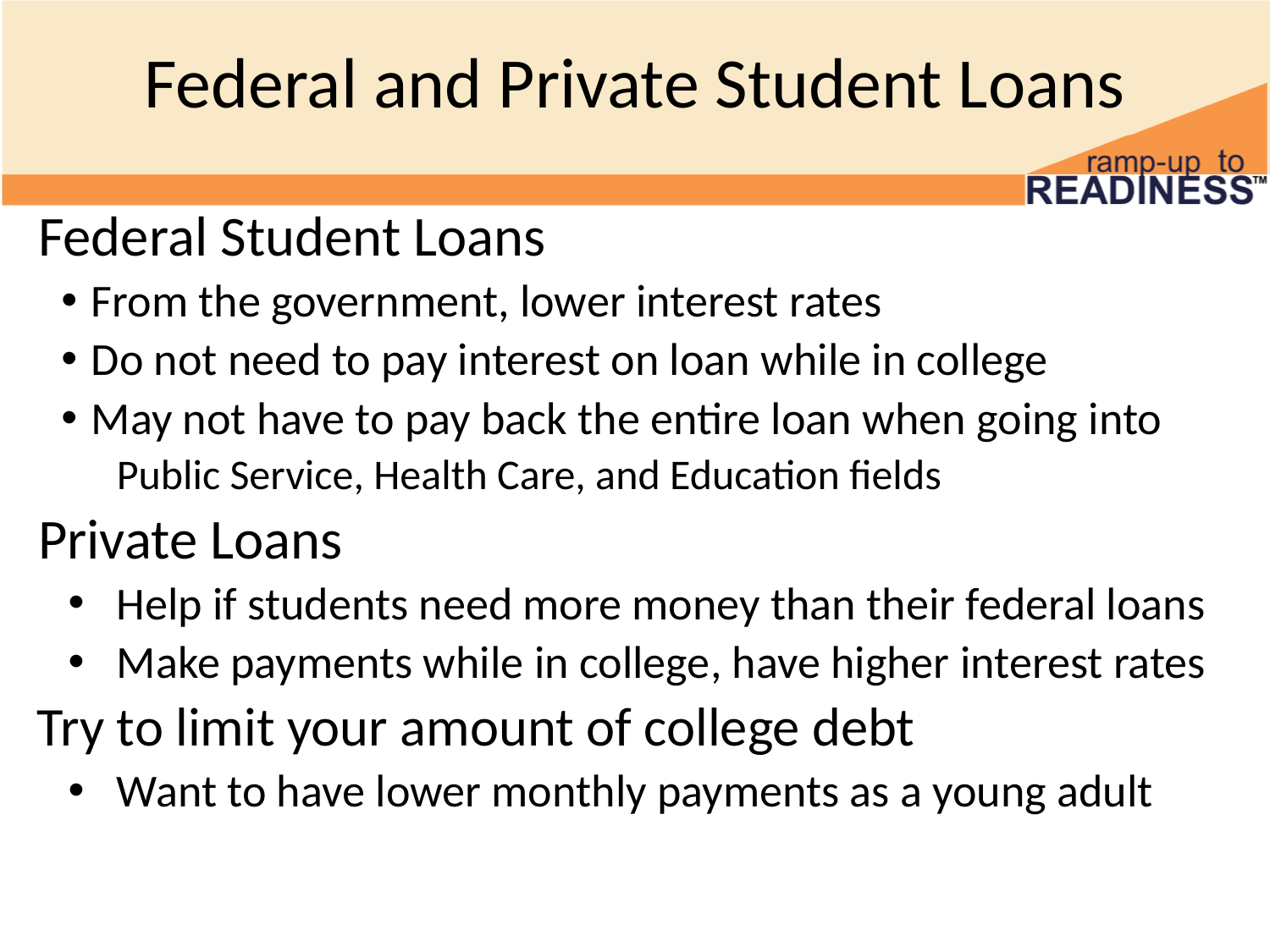

# Federal and Private Student Loans
  Federal Student Loans
From the government, lower interest rates
Do not need to pay interest on loan while in college
May not have to pay back the entire loan when going into
Public Service, Health Care, and Education fields
  Private Loans
Help if students need more money than their federal loans
Make payments while in college, have higher interest rates
  Try to limit your amount of college debt
Want to have lower monthly payments as a young adult